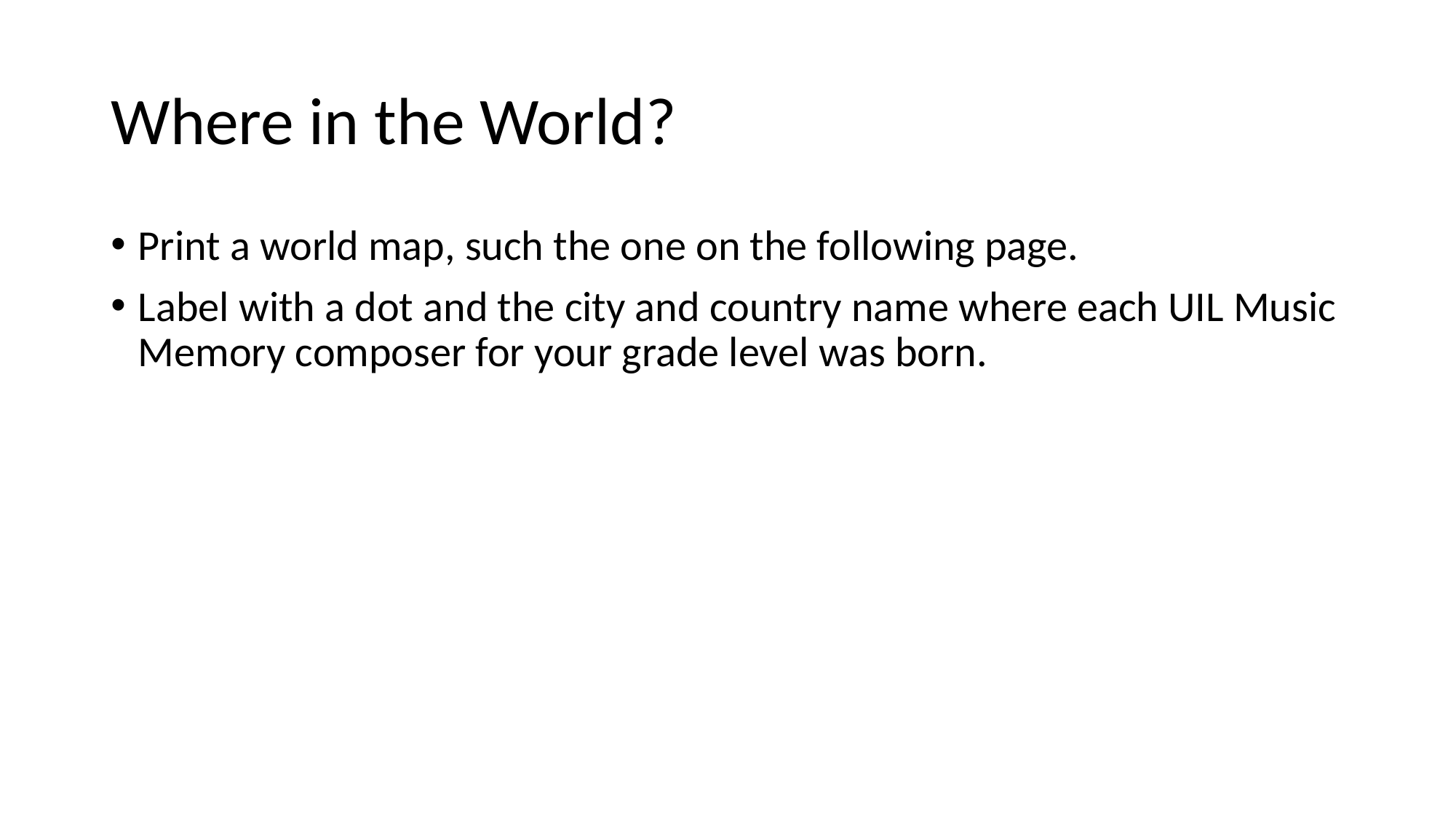

# Where in the World?
Print a world map, such the one on the following page.
Label with a dot and the city and country name where each UIL Music Memory composer for your grade level was born.